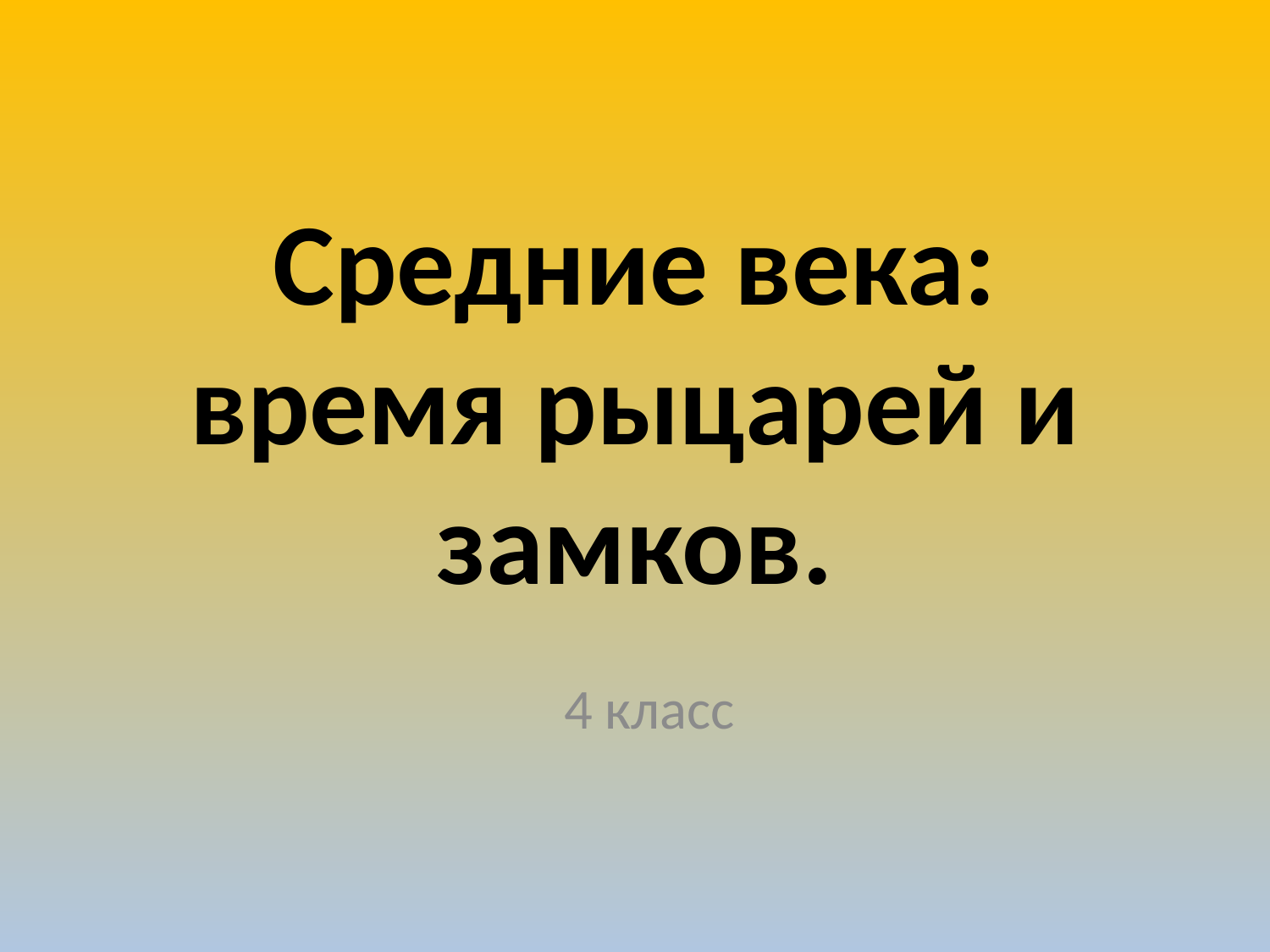

# Средние века: время рыцарей и замков.
4 класс